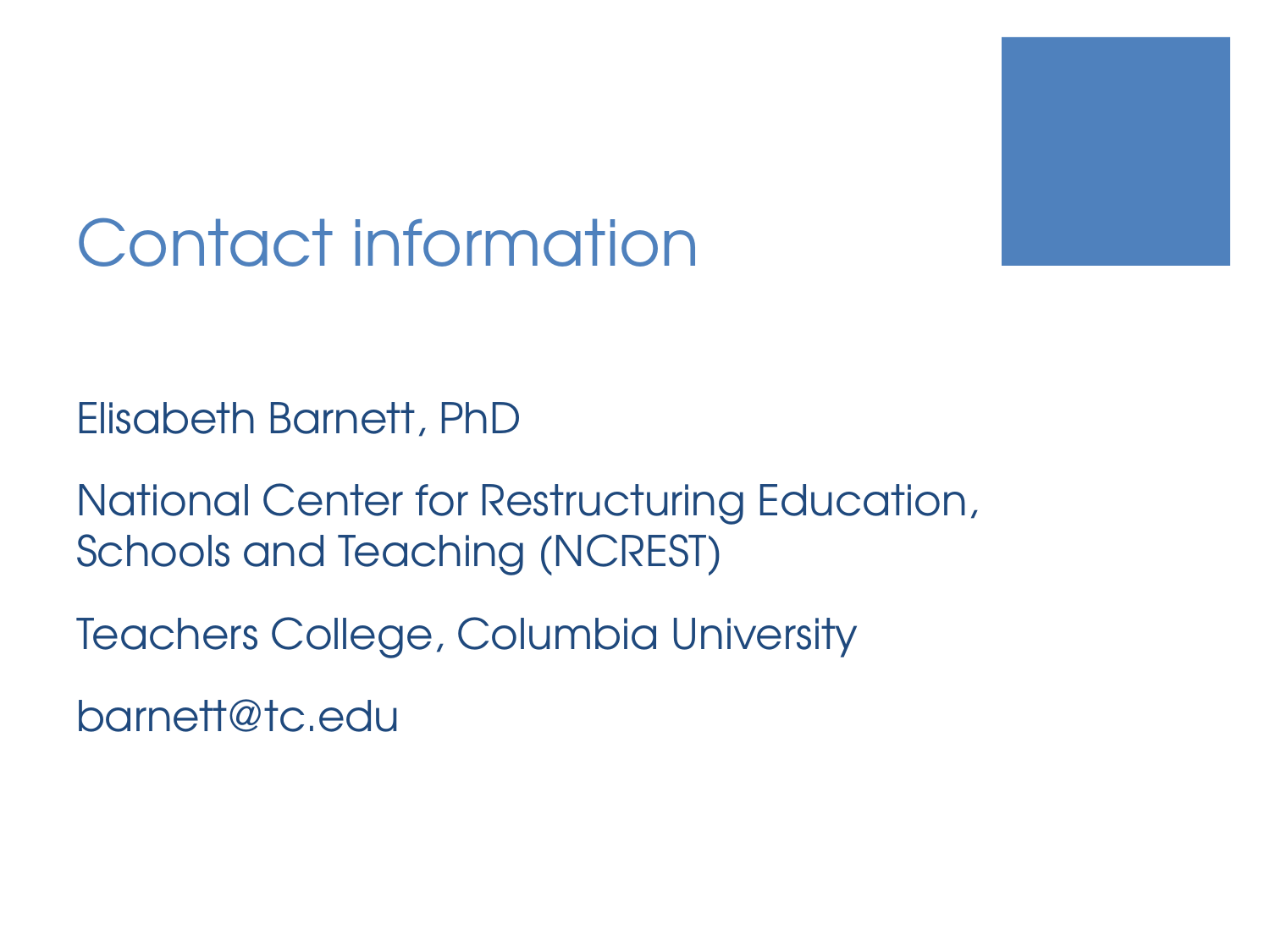

# Contact information
Elisabeth Barnett, PhD
National Center for Restructuring Education, Schools and Teaching (NCREST)
Teachers College, Columbia University
barnett@tc.edu